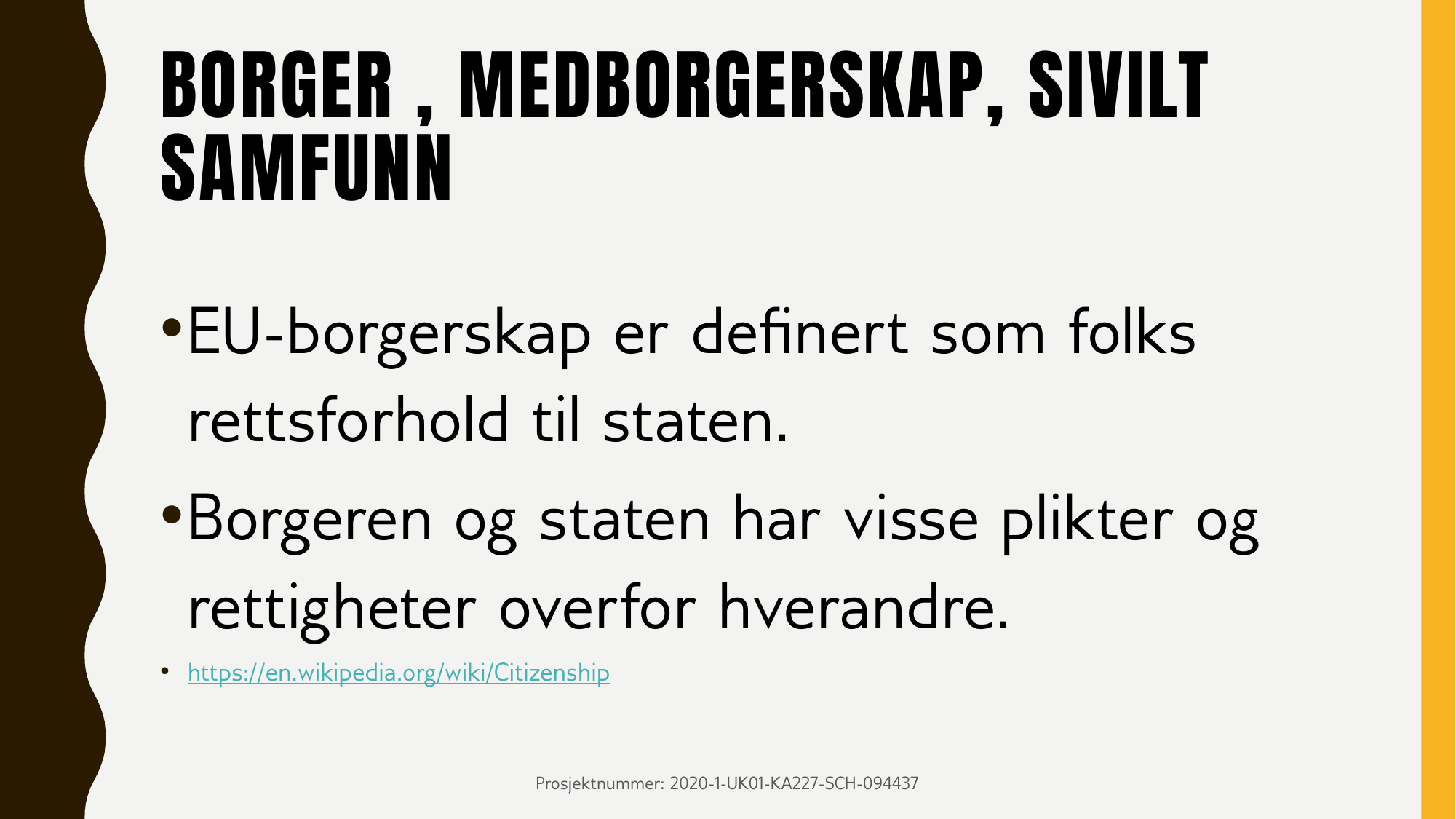

# BORGER , MEDBORGERSKAP, SIVILT SAMFUNN
EU-borgerskap er definert som folks rettsforhold til staten.
Borgeren og staten har visse plikter og rettigheter overfor hverandre.
https://en.wikipedia.org/wiki/Citizenship

Prosjektnummer: 2020-1-UK01-KA227-SCH-094437